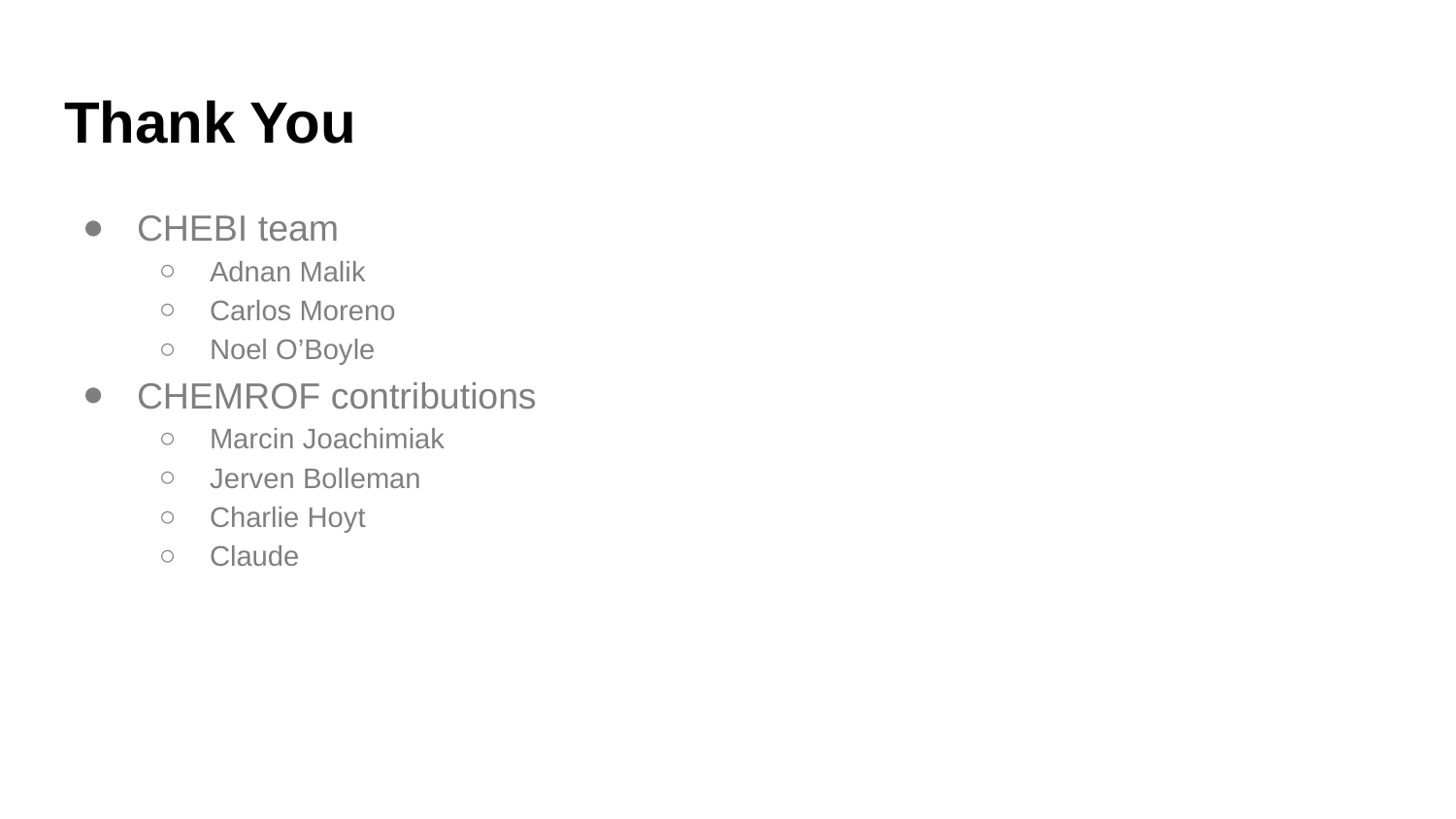

# Thank You
CHEBI team
Adnan Malik
Carlos Moreno
Noel O’Boyle
CHEMROF contributions
Marcin Joachimiak
Jerven Bolleman
Charlie Hoyt
Claude